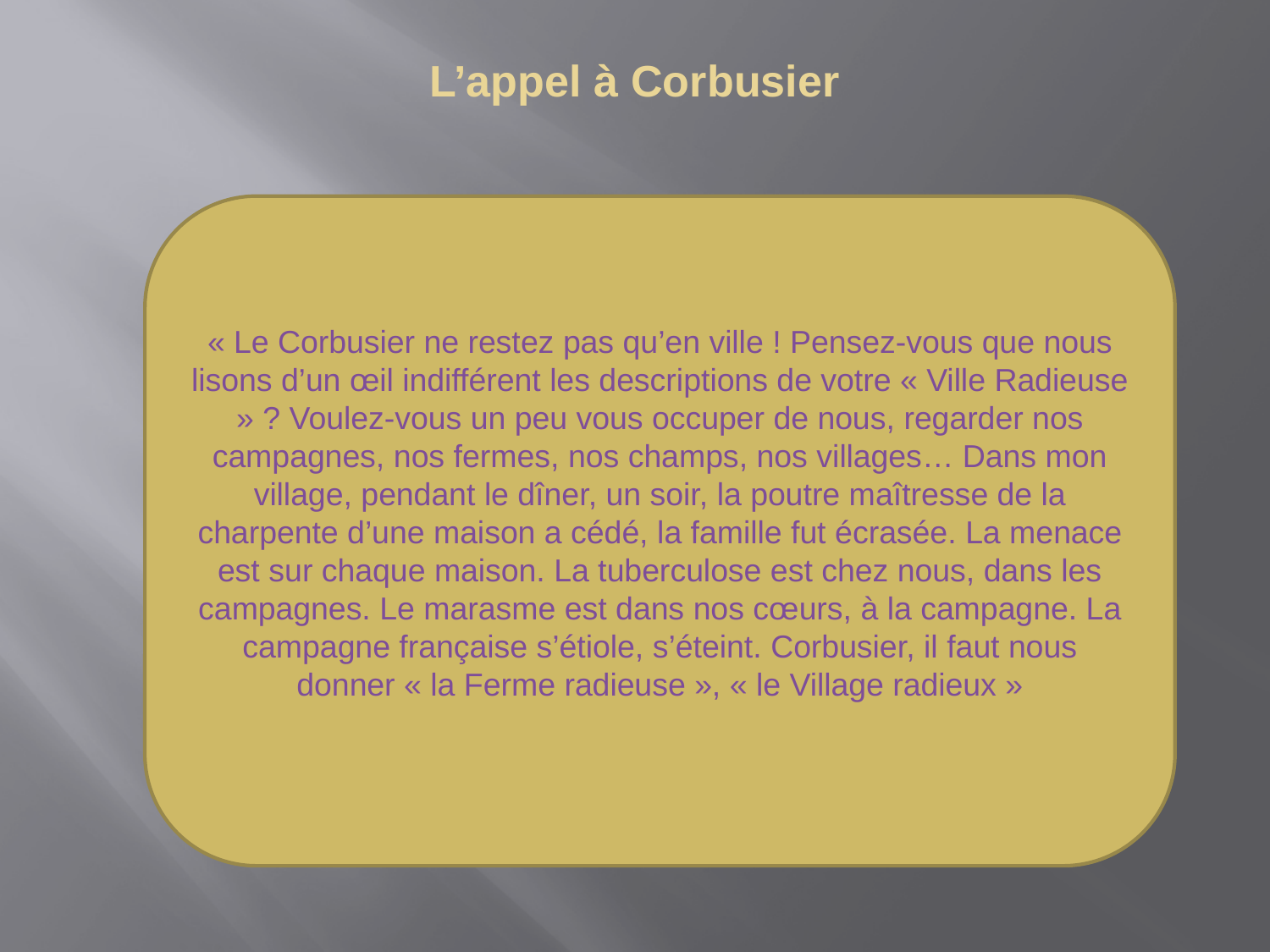

L’appel à Corbusier

« Le Corbusier ne restez pas qu’en ville ! Pensez-vous que nous lisons d’un œil indifférent les descriptions de votre « Ville Radieuse » ? Voulez-vous un peu vous occuper de nous, regarder nos campagnes, nos fermes, nos champs, nos villages… Dans mon village, pendant le dîner, un soir, la poutre maîtresse de la charpente d’une maison a cédé, la famille fut écrasée. La menace est sur chaque maison. La tuberculose est chez nous, dans les campagnes. Le marasme est dans nos cœurs, à la campagne. La campagne française s’étiole, s’éteint. Corbusier, il faut nous donner « la Ferme radieuse », « le Village radieux »